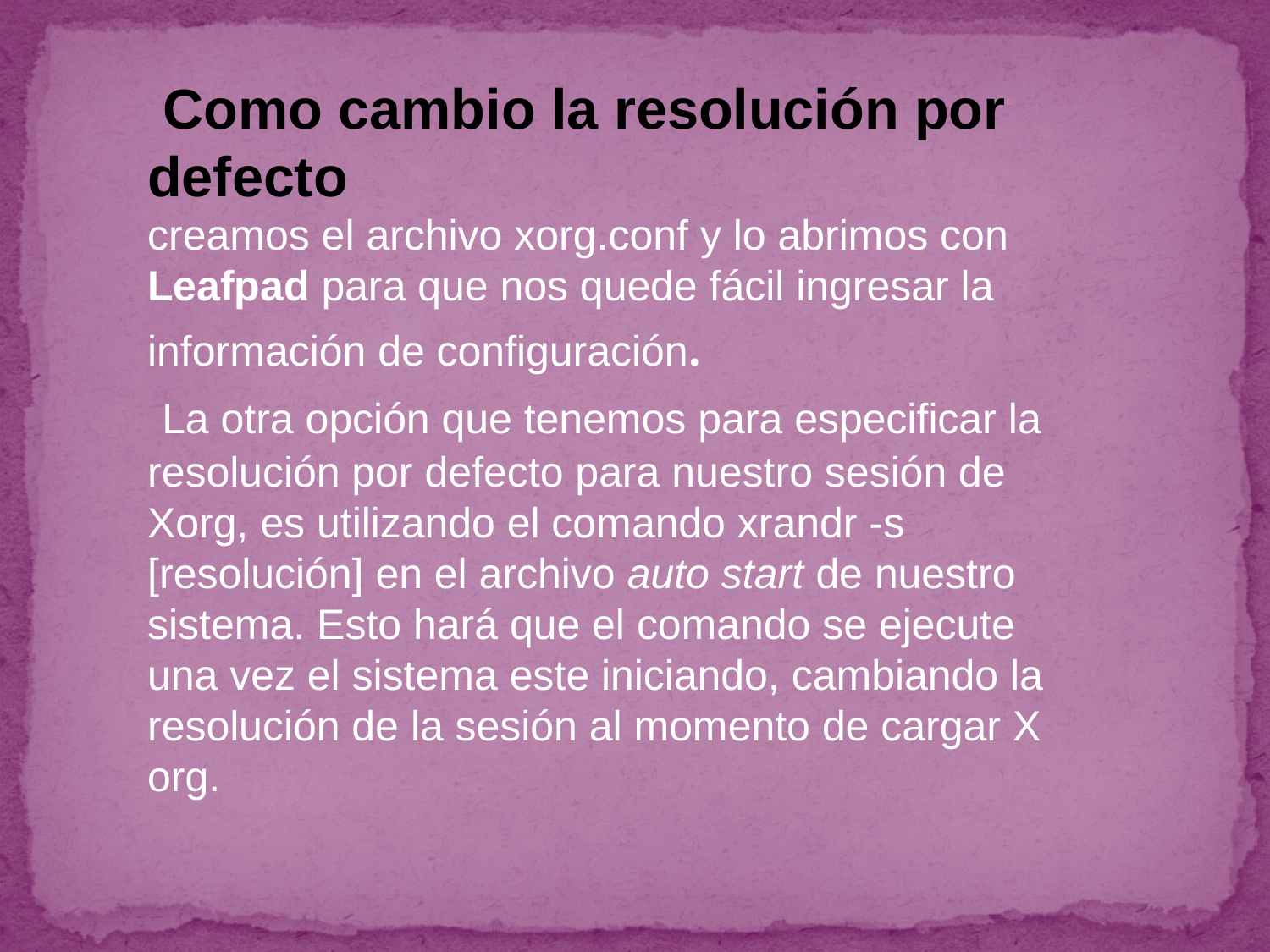

Como cambio la resolución por defecto
creamos el archivo xorg.conf y lo abrimos con Leafpad para que nos quede fácil ingresar la información de configuración.
 La otra opción que tenemos para especificar la resolución por defecto para nuestro sesión de Xorg, es utilizando el comando xrandr -s [resolución] en el archivo auto start de nuestro sistema. Esto hará que el comando se ejecute una vez el sistema este iniciando, cambiando la resolución de la sesión al momento de cargar X org.